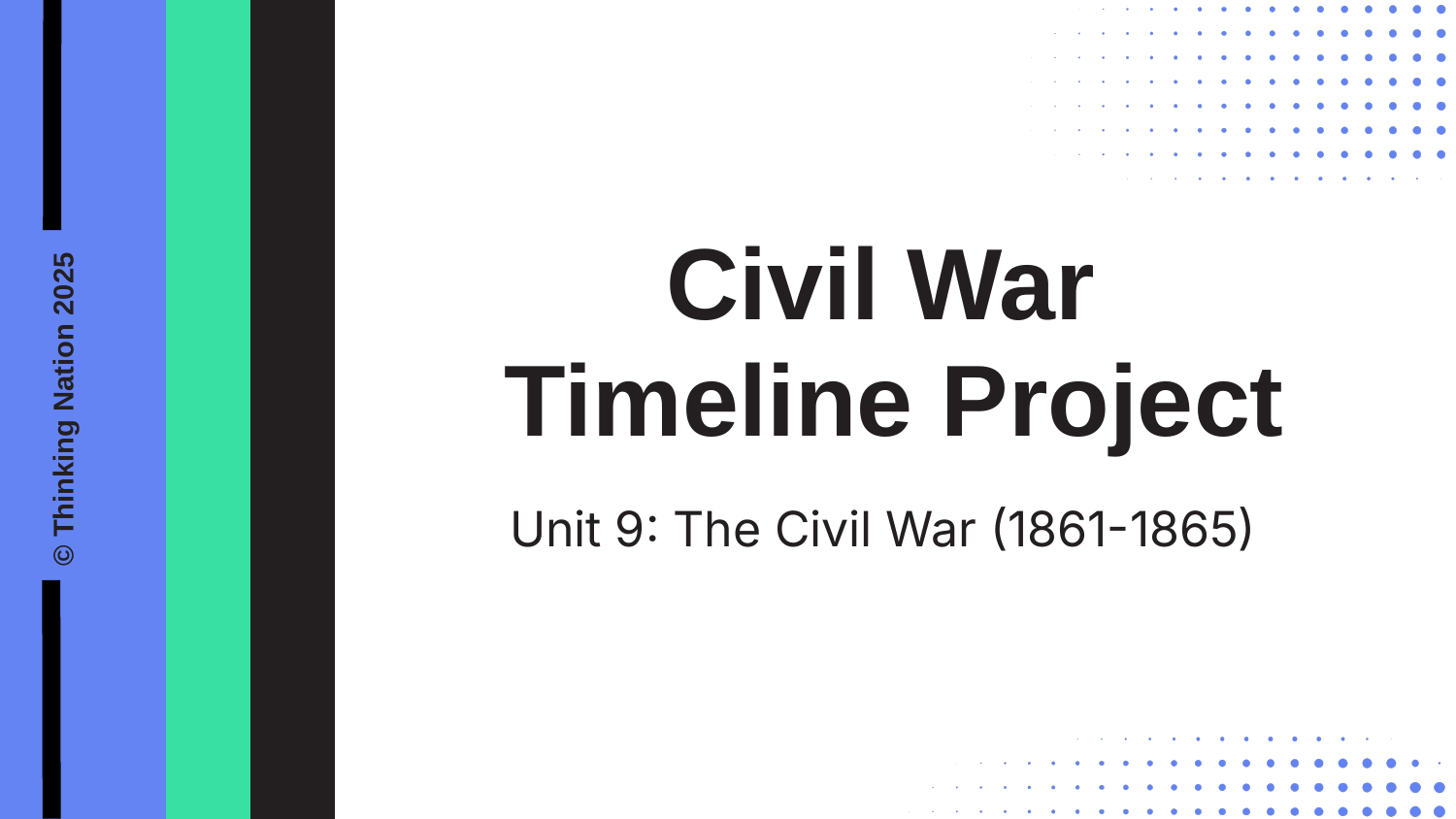

Civil War
Timeline Project
© Thinking Nation 2025
Unit 9: The Civil War (1861-1865)